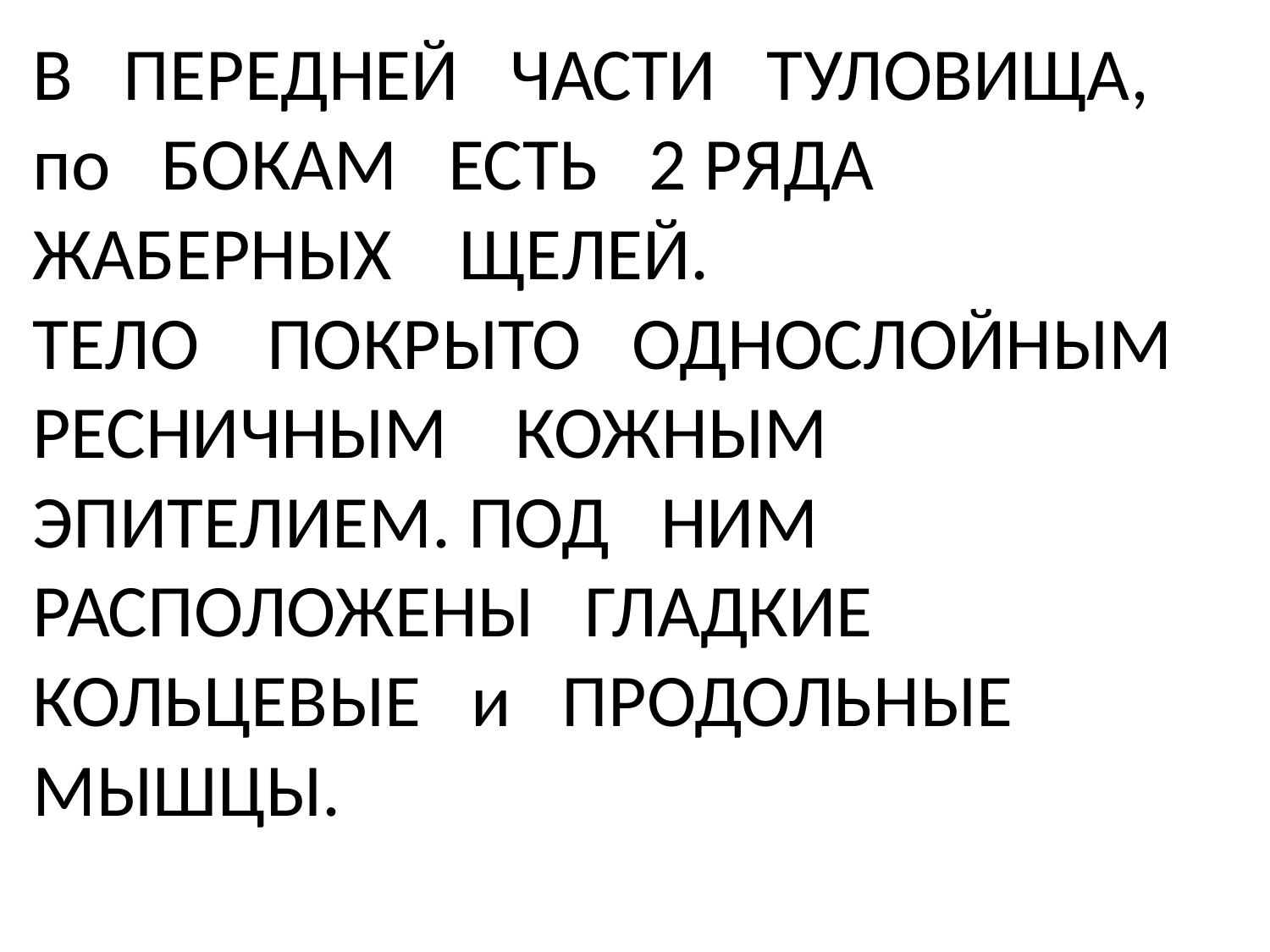

# В   ПЕРЕДНЕЙ   ЧАСТИ   ТУЛОВИЩА, по   БОКАМ   ЕСТЬ   2 РЯДА ЖАБЕРНЫХ    ЩЕЛЕЙ. ТЕЛО    ПОКРЫТО   ОДНОСЛОЙНЫМ РЕСНИЧНЫМ    КОЖНЫМ   ЭПИТЕЛИЕМ. ПОД   НИМ   РАСПОЛОЖЕНЫ   ГЛАДКИЕ  КОЛЬЦЕВЫЕ   и   ПРОДОЛЬНЫЕ МЫШЦЫ.